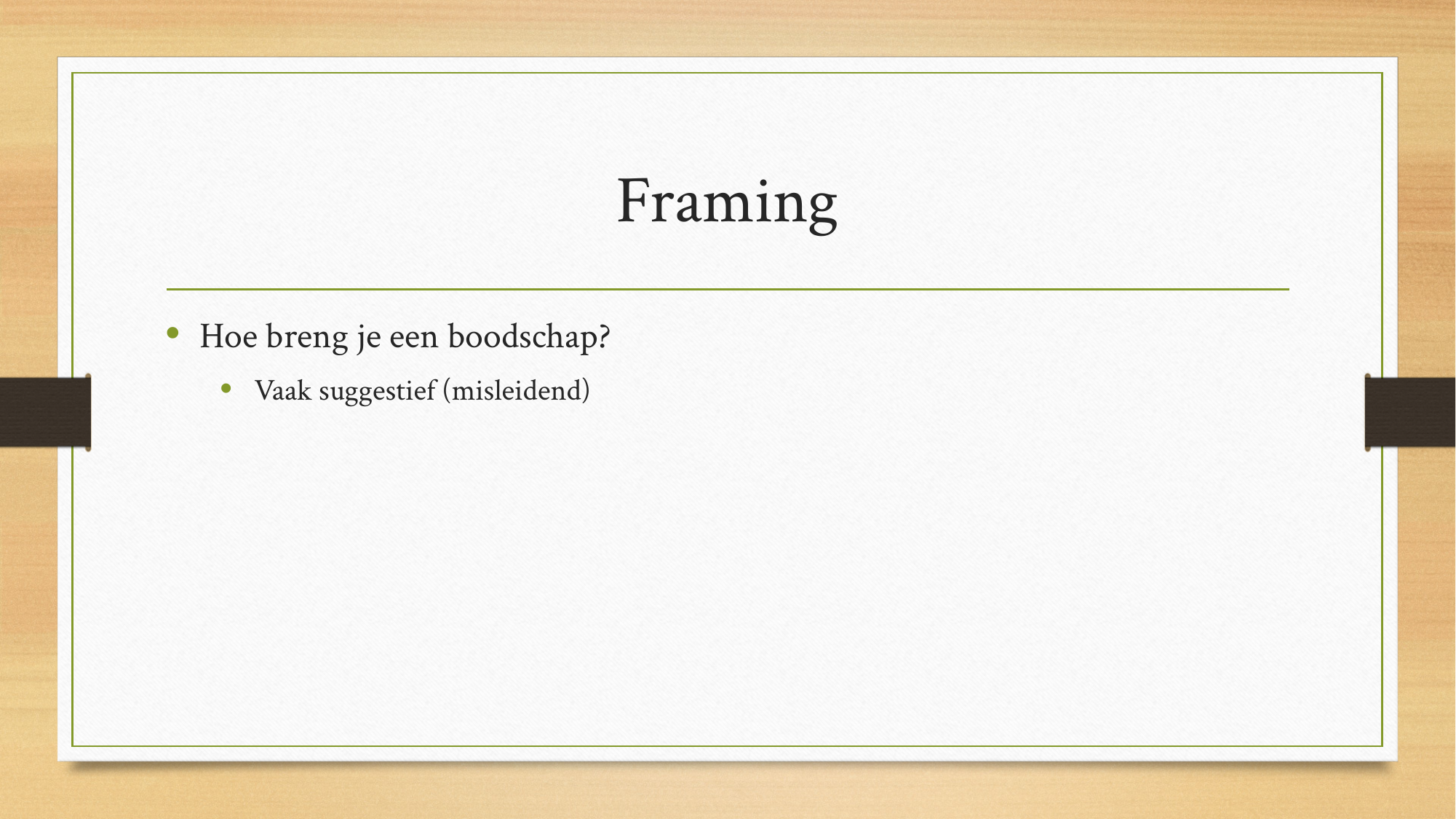

# Framing
Hoe breng je een boodschap?
Vaak suggestief (misleidend)